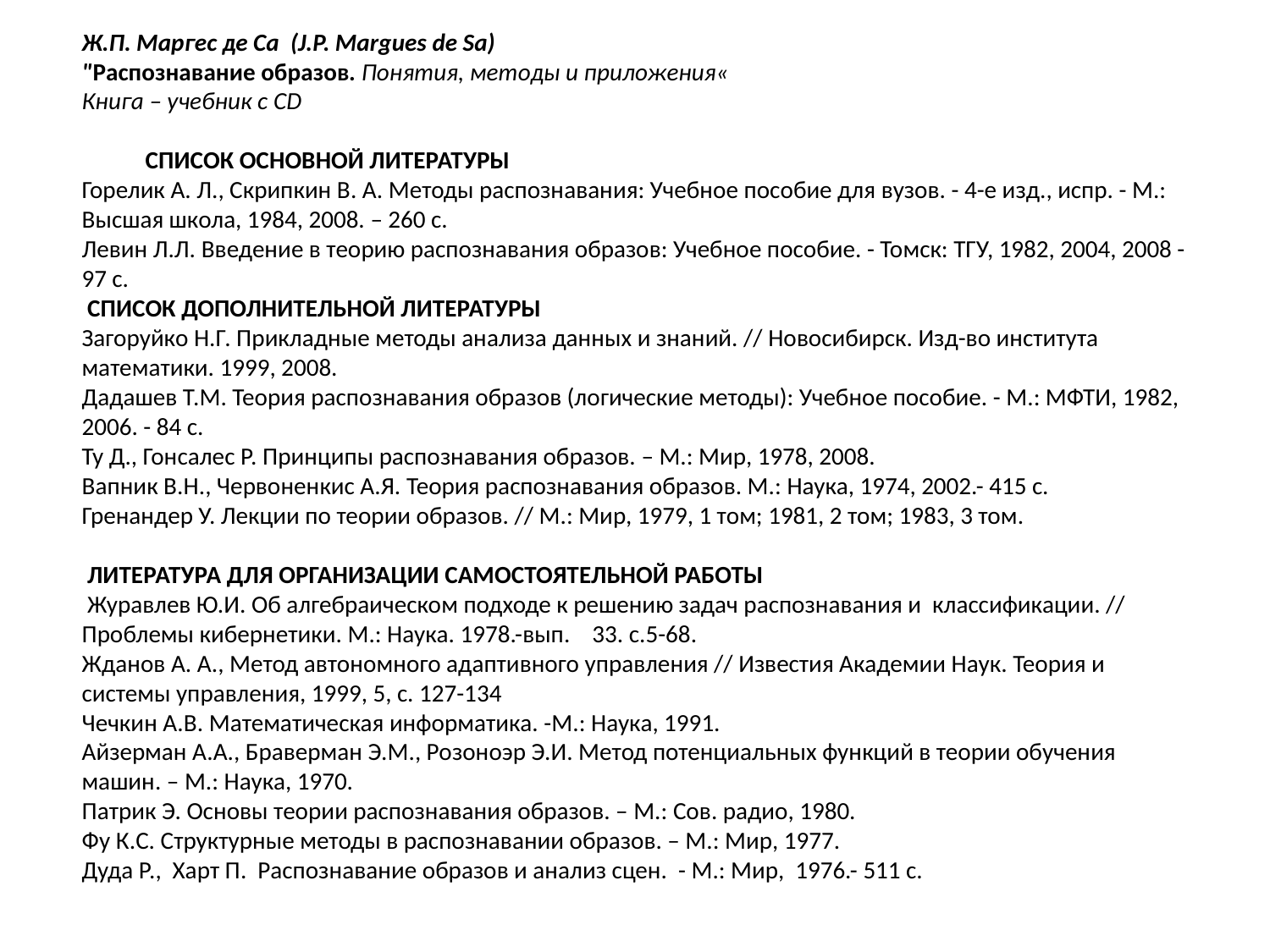

Ж.П. Маргес де Са  (J.P. Margues de Sa) 
"Распознавание образов. Понятия, методы и приложения«
Книга – учебник с CD

Список основной литературы
Горелик А. Л., Скрипкин В. А. Методы распознавания: Учебное пособие для вузов. - 4-е изд., испр. - М.: Высшая школа, 1984, 2008. – 260 с.
Левин Л.Л. Введение в теорию распознавания образов: Учебное пособие. - Томск: ТГУ, 1982, 2004, 2008 - 97 с.
 Список дополнительной литературы
Загоруйко Н.Г. Прикладные методы анализа данных и знаний. // Новосибирск. Изд-во института математики. 1999, 2008.
Дадашев Т.М. Теория распознавания образов (логические методы): Учебное пособие. - М.: МФТИ, 1982, 2006. - 84 с.
Ту Д., Гонсалес Р. Принципы распознавания образов. – М.: Мир, 1978, 2008.
Вапник В.Н., Червоненкис А.Я. Теория распознавания образов. М.: Наука, 1974, 2002.- 415 с.
Гренандер У. Лекции по теории образов. // М.: Мир, 1979, 1 том; 1981, 2 том; 1983, 3 том.

 Литература для организации самостоятельной работы
 Журавлев Ю.И. Об алгебраическом подходе к решению задач распознавания и  классификации. // Проблемы кибернетики. М.: Наука. 1978.-вып.    33. с.5-68.
Жданов А. А., Метод автономного адаптивного управления // Известия Академии Наук. Теория и системы управления, 1999, 5, с. 127-134
Чечкин А.В. Математическая информатика. -М.: Наука, 1991.
Айзерман А.А., Браверман Э.М., Розоноэр Э.И. Метод потенциальных функций в теории обучения машин. – М.: Наука, 1970.
Патрик Э. Основы теории распознавания образов. – М.: Сов. радио, 1980.
Фу К.С. Структурные методы в распознавании образов. – М.: Мир, 1977.
Дуда Р.,  Харт П.  Распознавание образов и анализ сцен.  - М.: Мир,  1976.- 511 с.